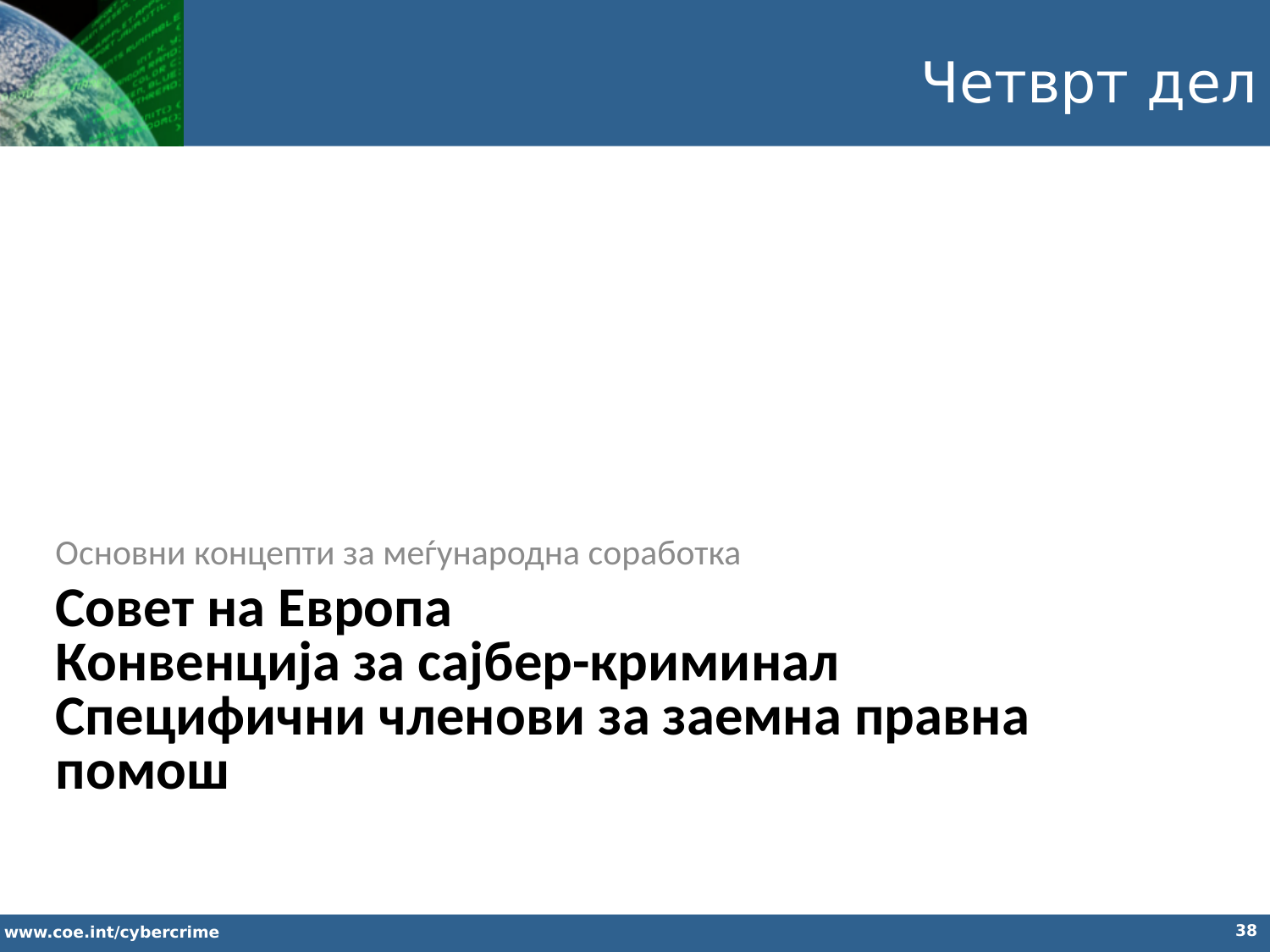

Четврт дел
Основни концепти за меѓународна соработка
Совет на Европа
Конвенција за сајбер-криминал
Специфични членови за заемна правна помош
38